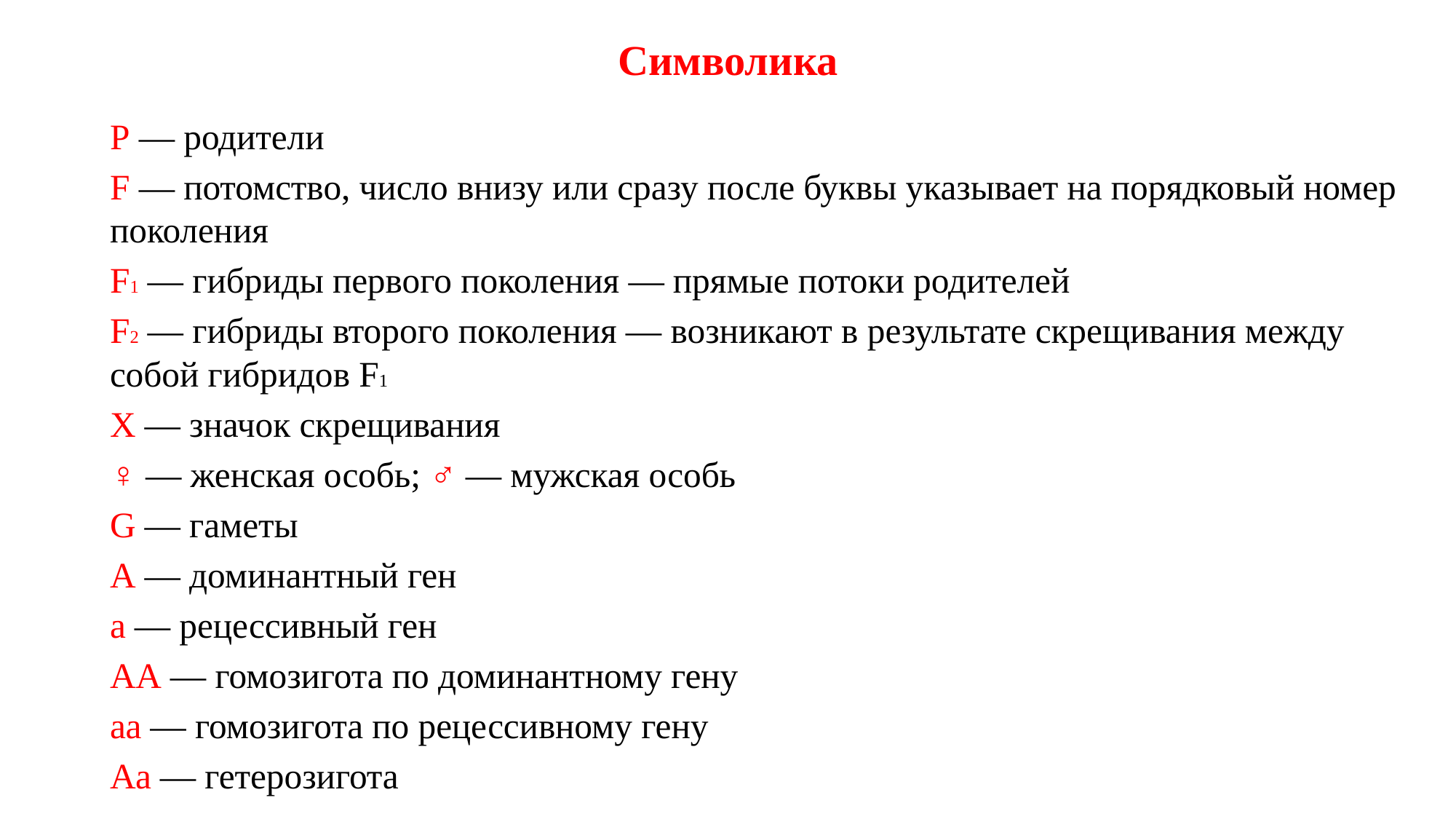

Символика
Р — родители
F — потомство, число внизу или сразу после буквы указывает на порядковый номер поколения
F1 — гибриды первого поколения — прямые потоки родителей
F2 — гибриды второго поколения — возникают в результате скрещивания между собой гибридов F1
Х — значок скрещивания
♀ — женская особь; ♂ — мужская особь
G — гаметы
А — доминантный ген
а — рецессивный ген
АА — гомозигота по доминантному гену
аа — гомозигота по рецессивному гену
Аа — гетерозигота